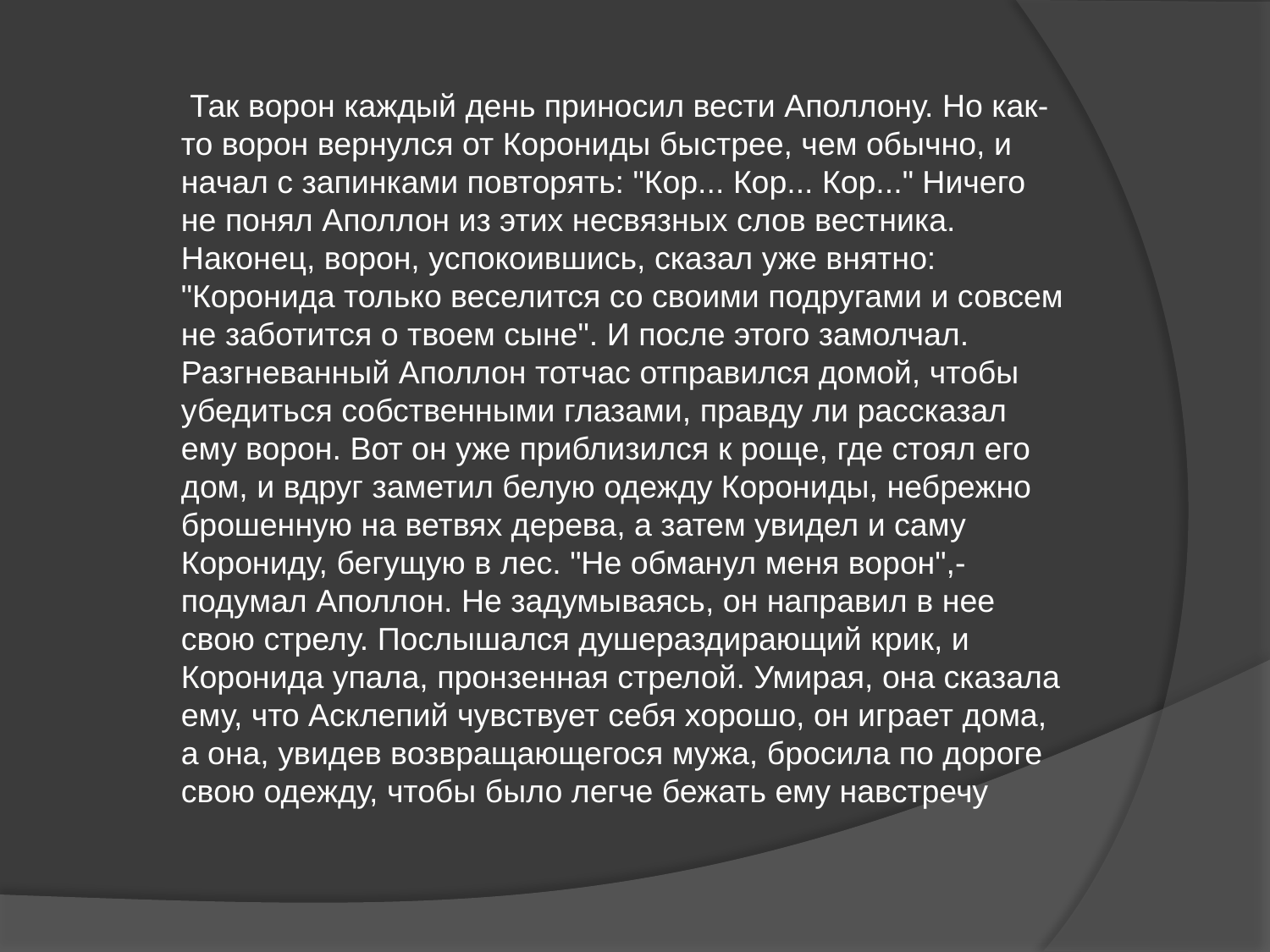

Так ворон каждый день приносил вести Аполлону. Но как-то ворон вернулся от Корониды быстрее, чем обычно, и начал с запинками повторять: "Кор... Кор... Кор..." Ничего не понял Аполлон из этих несвязных слов вестника. Наконец, ворон, успокоившись, сказал уже внятно: "Коронида только веселится со своими подругами и совсем не заботится о твоем сыне". И после этого замолчал.    Разгневанный Аполлон тотчас отправился домой, чтобы убедиться собственными глазами, правду ли рассказал ему ворон. Вот он уже приблизился к роще, где стоял его дом, и вдруг заметил белую одежду Корониды, небрежно брошенную на ветвях дерева, а затем увидел и саму Корониду, бегущую в лес. "Не обманул меня ворон",- подумал Аполлон. Не задумываясь, он направил в нее свою стрелу. Послышался душераздирающий крик, и Коронида упала, пронзенная стрелой. Умирая, она сказала ему, что Асклепий чувствует себя хорошо, он играет дома, а она, увидев возвращающегося мужа, бросила по дороге свою одежду, чтобы было легче бежать ему навстречу